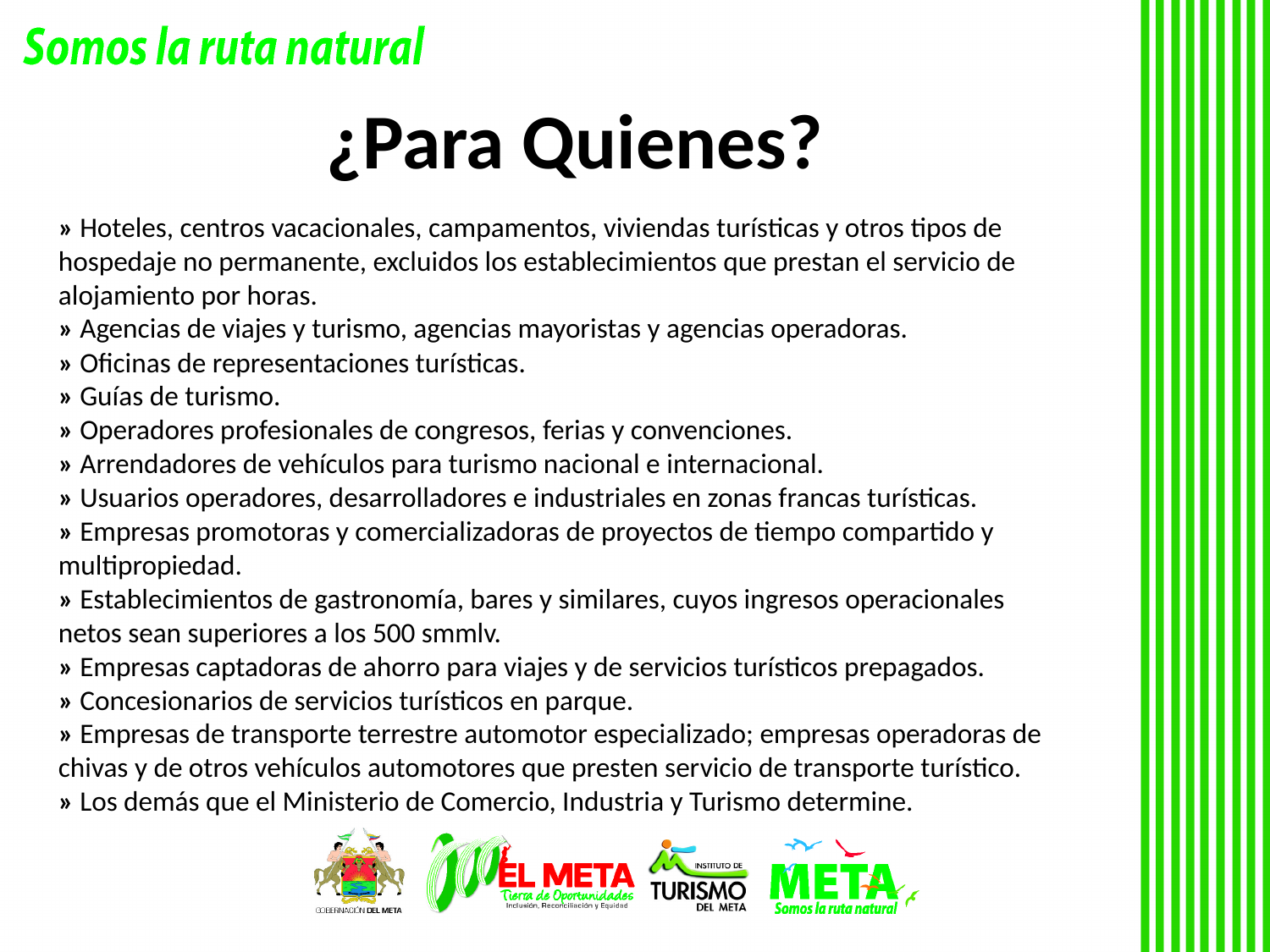

# ¿Para Quienes?
» Hoteles, centros vacacionales, campamentos, viviendas turísticas y otros tipos de hospedaje no permanente, excluidos los establecimientos que prestan el servicio de alojamiento por horas.
» Agencias de viajes y turismo, agencias mayoristas y agencias operadoras.
» Oficinas de representaciones turísticas.
» Guías de turismo.
» Operadores profesionales de congresos, ferias y convenciones.
» Arrendadores de vehículos para turismo nacional e internacional.
» Usuarios operadores, desarrolladores e industriales en zonas francas turísticas.
» Empresas promotoras y comercializadoras de proyectos de tiempo compartido y multipropiedad.
» Establecimientos de gastronomía, bares y similares, cuyos ingresos operacionales netos sean superiores a los 500 smmlv.
» Empresas captadoras de ahorro para viajes y de servicios turísticos prepagados.
» Concesionarios de servicios turísticos en parque.
» Empresas de transporte terrestre automotor especializado; empresas operadoras de chivas y de otros vehículos automotores que presten servicio de transporte turístico.
» Los demás que el Ministerio de Comercio, Industria y Turismo determine.